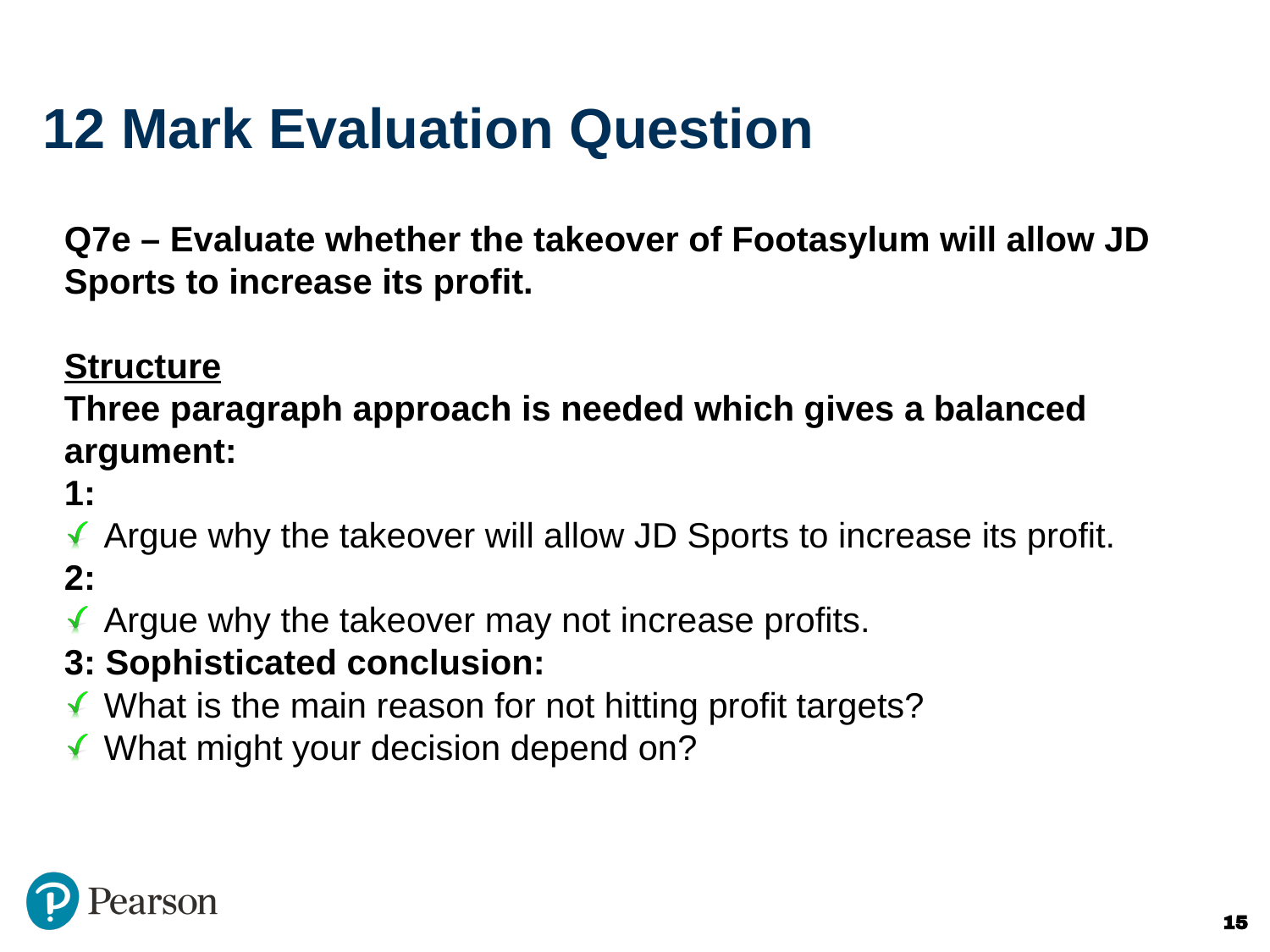

# 12 Mark Evaluation Question
Q7e – Evaluate whether the takeover of Footasylum will allow JD Sports to increase its profit.

Structure
Three paragraph approach is needed which gives a balanced argument:
1:
Argue why the takeover will allow JD Sports to increase its profit.
2:
Argue why the takeover may not increase profits.
3: Sophisticated conclusion:
What is the main reason for not hitting profit targets?
What might your decision depend on?